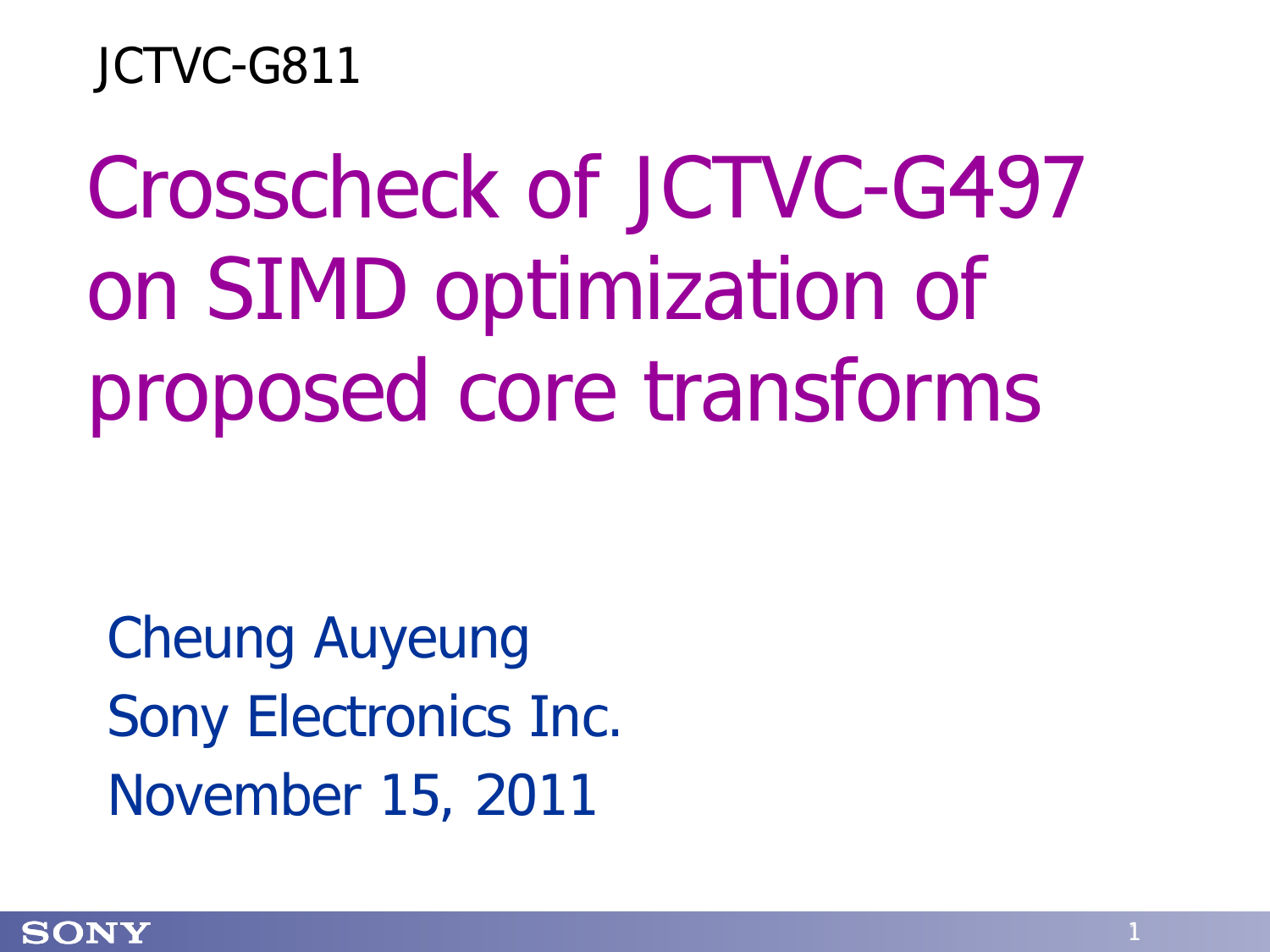

JCTVC-G811
Crosscheck of JCTVC-G497 on SIMD optimization of proposed core transforms

Cheung Auyeung
Sony Electronics Inc.
November 15, 2011
1
1